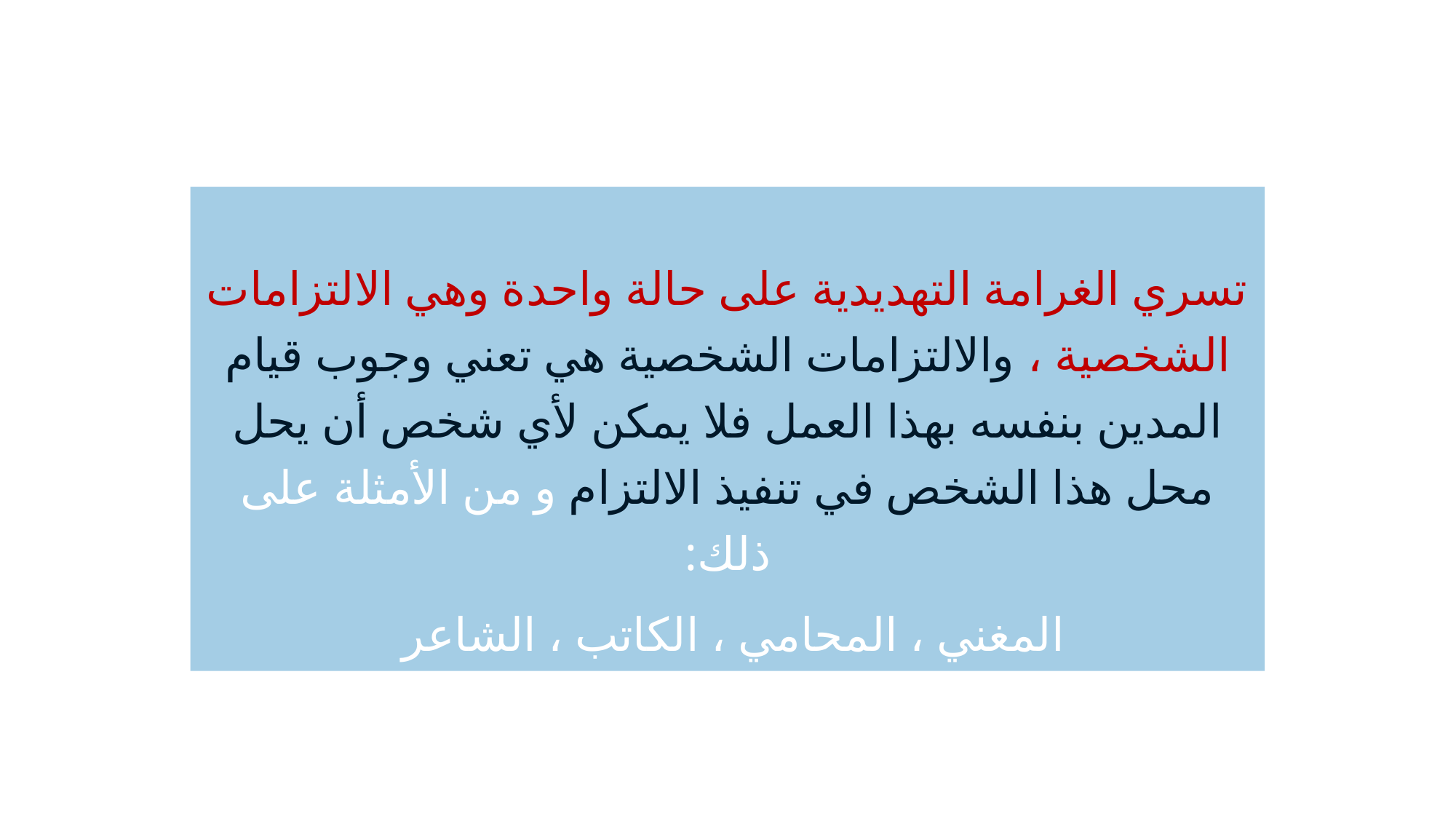

تسري الغرامة التهديدية على حالة واحدة وهي الالتزامات الشخصية ، والالتزامات الشخصية هي تعني وجوب قيام المدين بنفسه بهذا العمل فلا يمكن لأي شخص أن يحل محل هذا الشخص في تنفيذ الالتزام و من الأمثلة على ذلك:
المغني ، المحامي ، الكاتب ، الشاعر